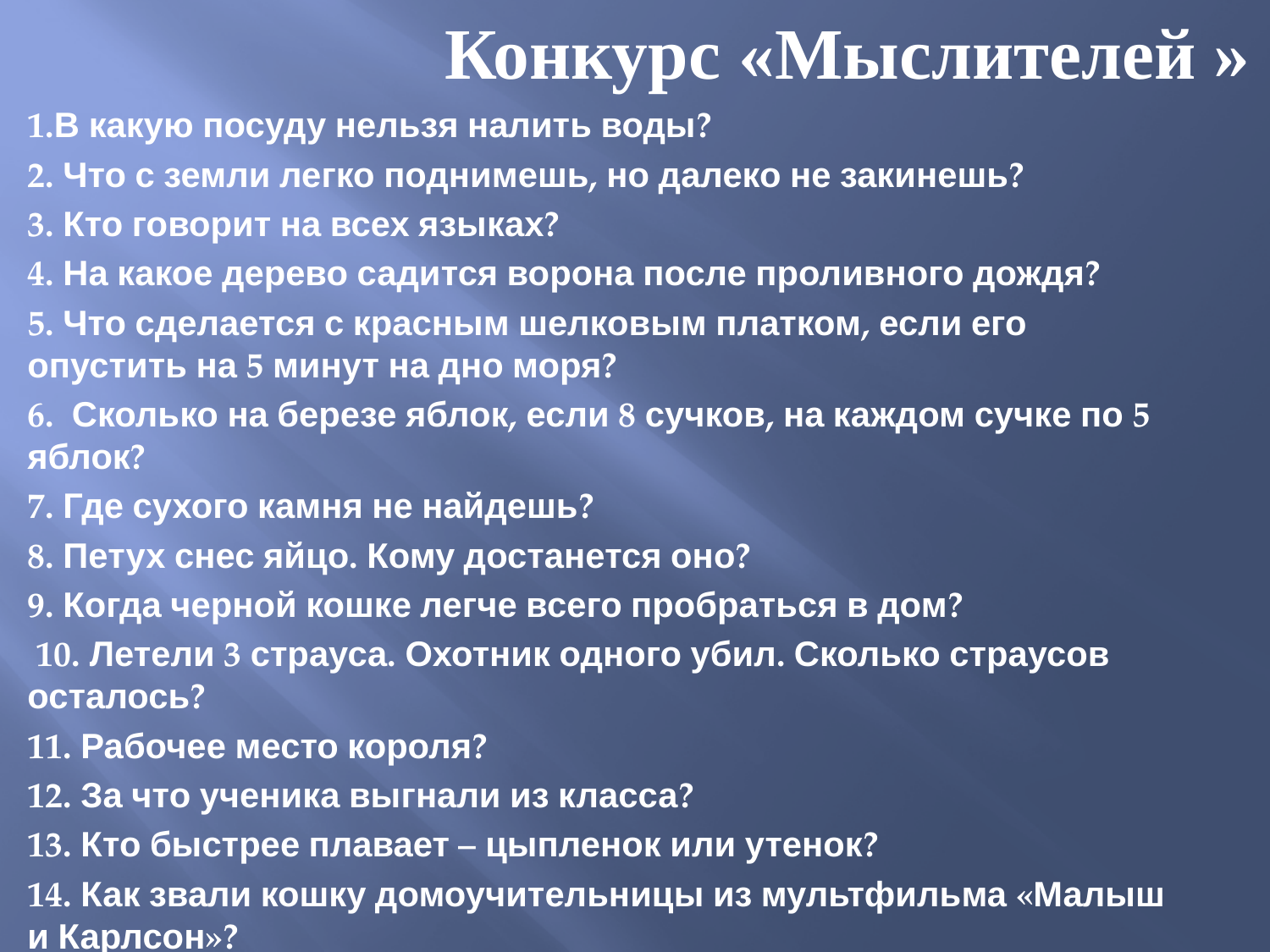

# Конкурс «Мыслителей »
1.В какую посуду нельзя налить воды?
2. Что с земли легко поднимешь, но далеко не закинешь?
3. Кто говорит на всех языках?
4. На какое дерево садится ворона после проливного дождя?
5. Что сделается с красным шелковым платком, если его опустить на 5 минут на дно моря?
6.  Сколько на березе яблок, если 8 сучков, на каждом сучке по 5 яблок?
7. Где сухого камня не найдешь?
8. Петух снес яйцо. Кому достанется оно?
9. Когда черной кошке легче всего пробраться в дом?
 10. Летели 3 страуса. Охотник одного убил. Сколько страусов осталось?
11. Рабочее место короля?
12. За что ученика выгнали из класса?
13. Кто быстрее плавает – цыпленок или утенок?
14. Как звали кошку домоучительницы из мультфильма «Малыш и Карлсон»?
15.День между субботой и понедельником